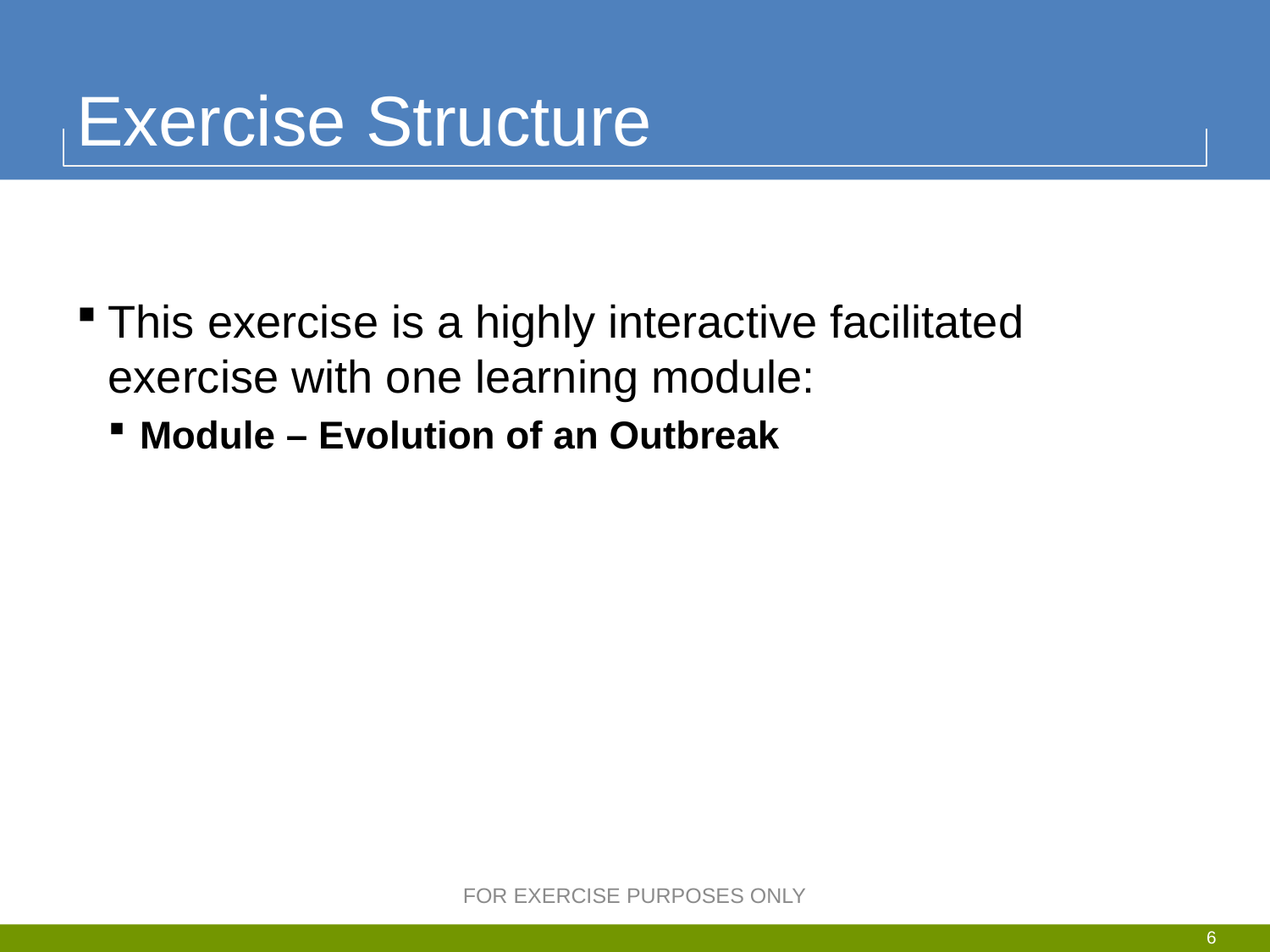

# Exercise Structure

This exercise is a highly interactive facilitated exercise with one learning module:
Module – Evolution of an Outbreak
FOR EXERCISE PURPOSES ONLY